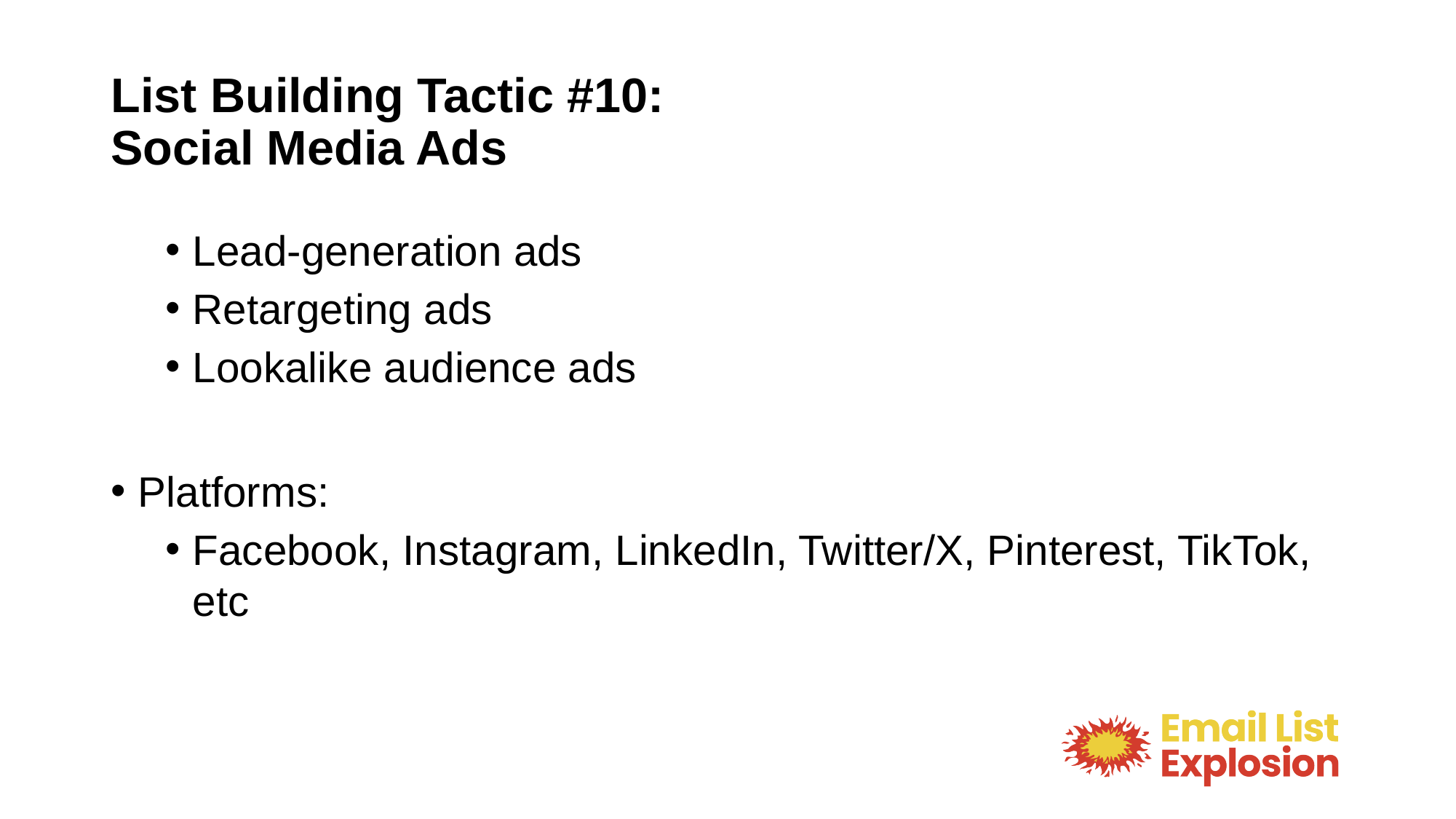

# List Building Tactic #10: Social Media Ads
Lead-generation ads
Retargeting ads
Lookalike audience ads

Platforms:
Facebook, Instagram, LinkedIn, Twitter/X, Pinterest, TikTok, etc